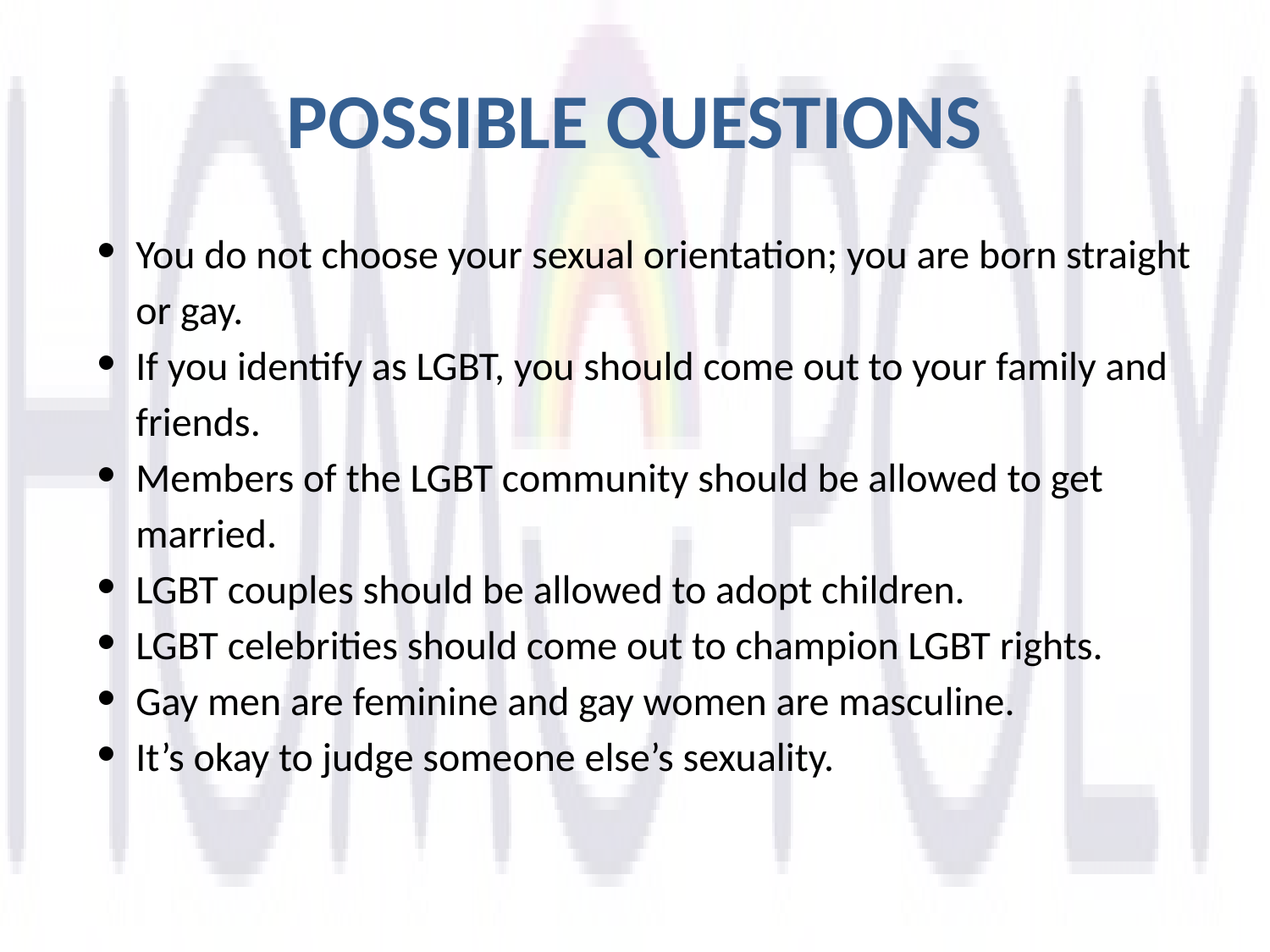

# POSSIBLE QUESTIONS
You do not choose your sexual orientation; you are born straight or gay.
If you identify as LGBT, you should come out to your family and friends.
Members of the LGBT community should be allowed to get married.
LGBT couples should be allowed to adopt children.
LGBT celebrities should come out to champion LGBT rights.
Gay men are feminine and gay women are masculine.
It’s okay to judge someone else’s sexuality.